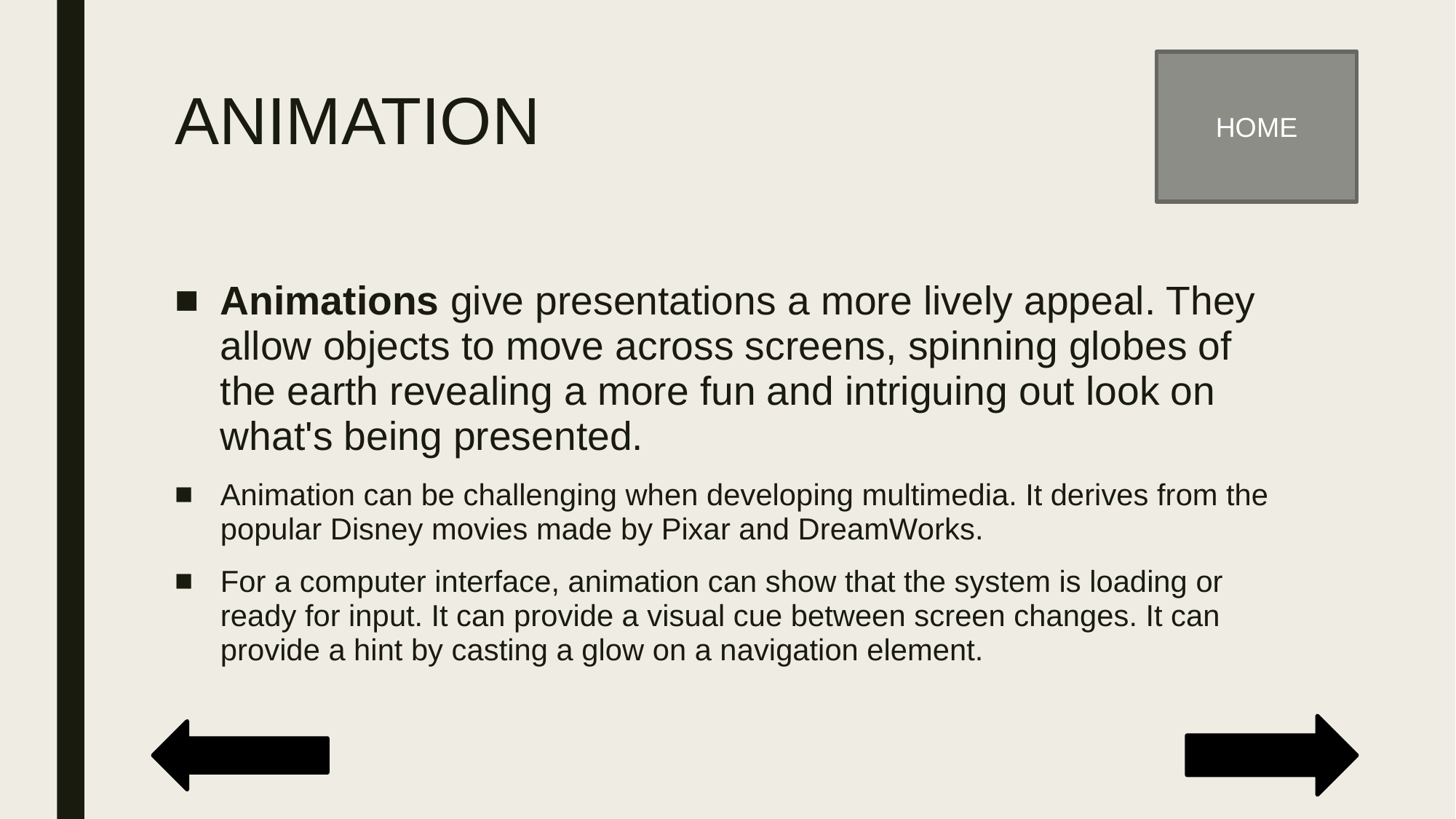

HOME
# ANIMATION
Animations give presentations a more lively appeal. They allow objects to move across screens, spinning globes of the earth revealing a more fun and intriguing out look on what's being presented.
Animation can be challenging when developing multimedia. It derives from the popular Disney movies made by Pixar and DreamWorks.
For a computer interface, animation can show that the system is loading or ready for input. It can provide a visual cue between screen changes. It can provide a hint by casting a glow on a navigation element.